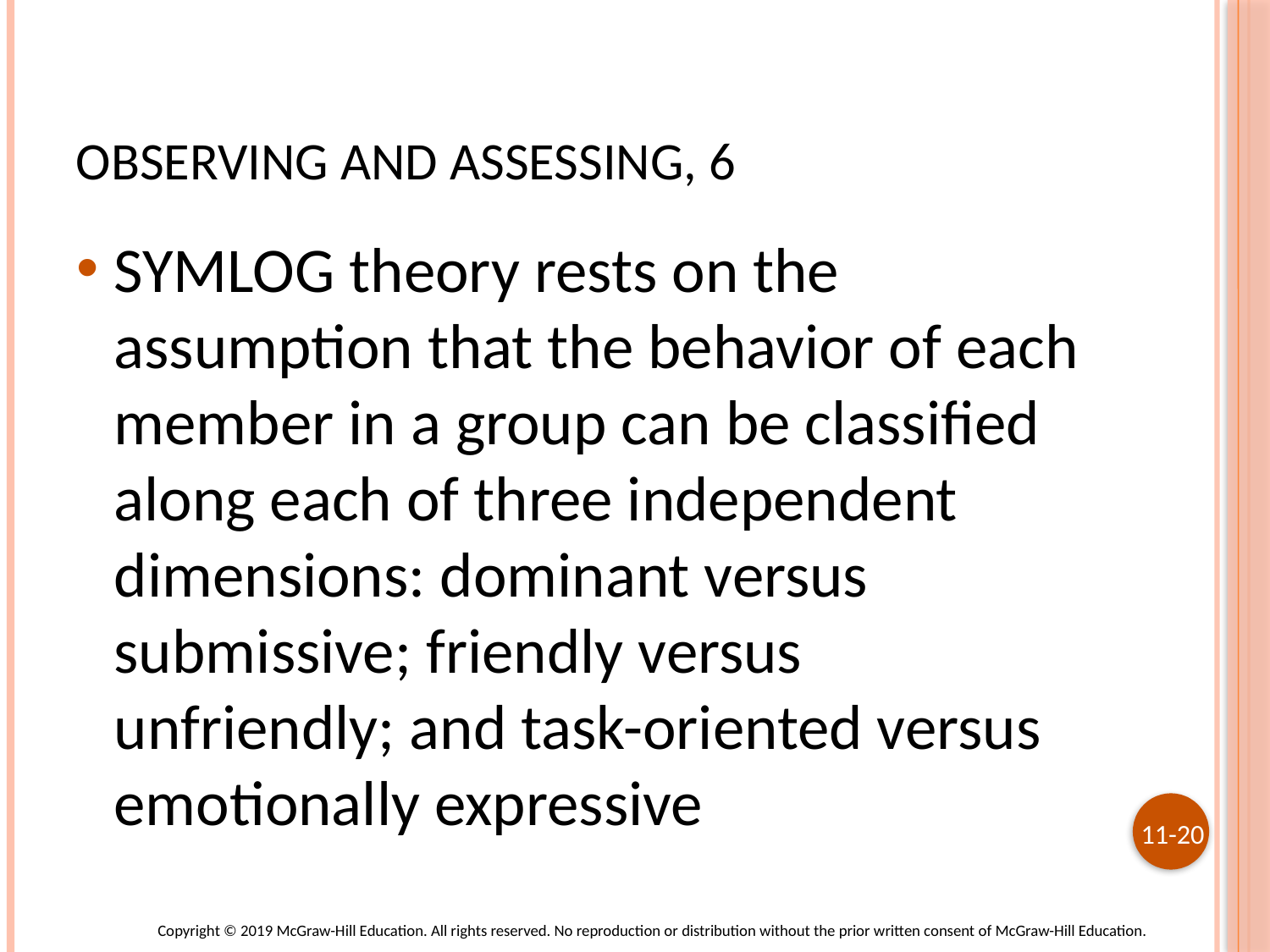

# Observing and Assessing, 6
SYMLOG theory rests on the assumption that the behavior of each member in a group can be classified along each of three independent dimensions: dominant versus submissive; friendly versus unfriendly; and task-oriented versus emotionally expressive